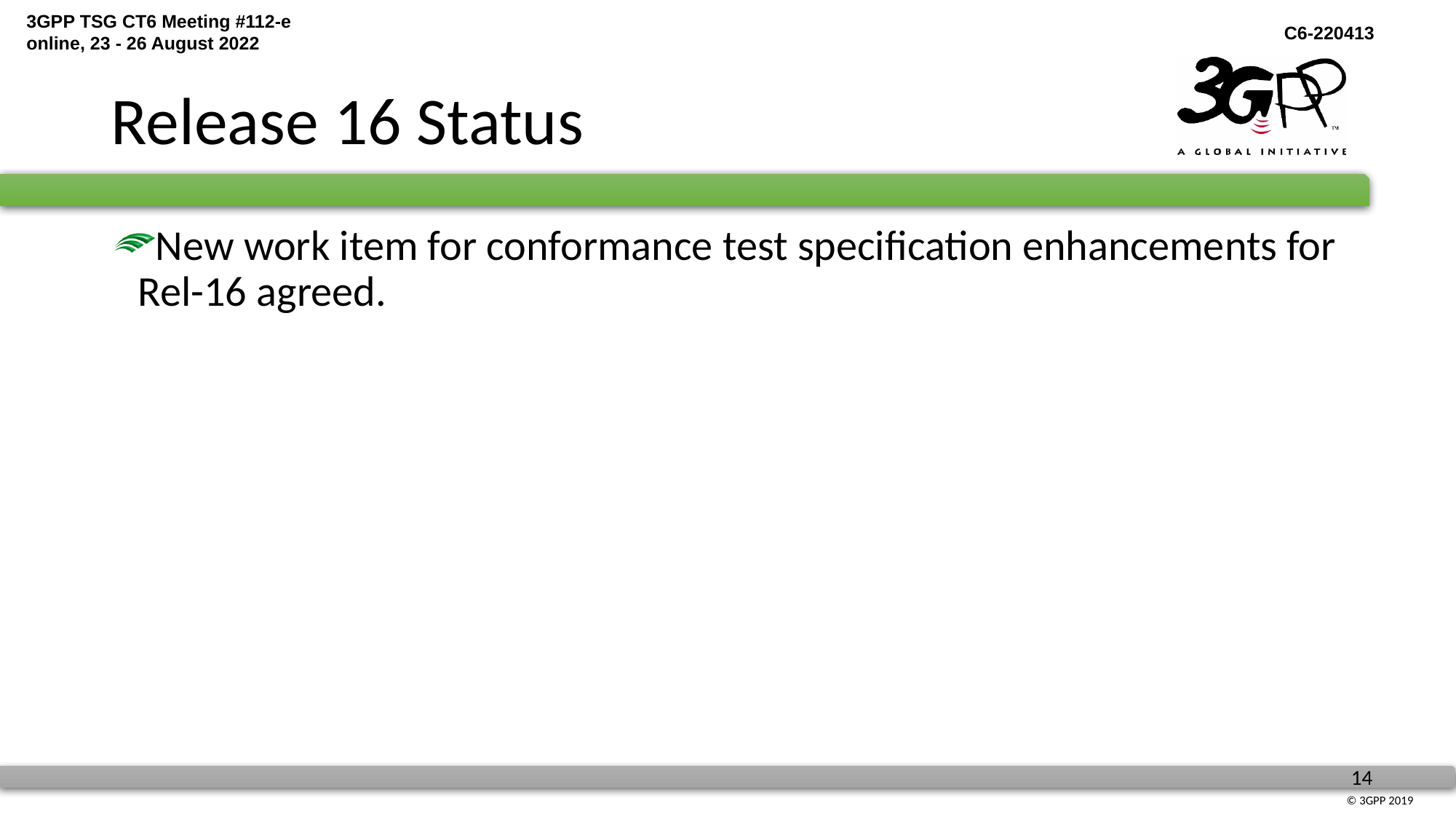

# Release 16 Status
New work item for conformance test specification enhancements for Rel-16 agreed.